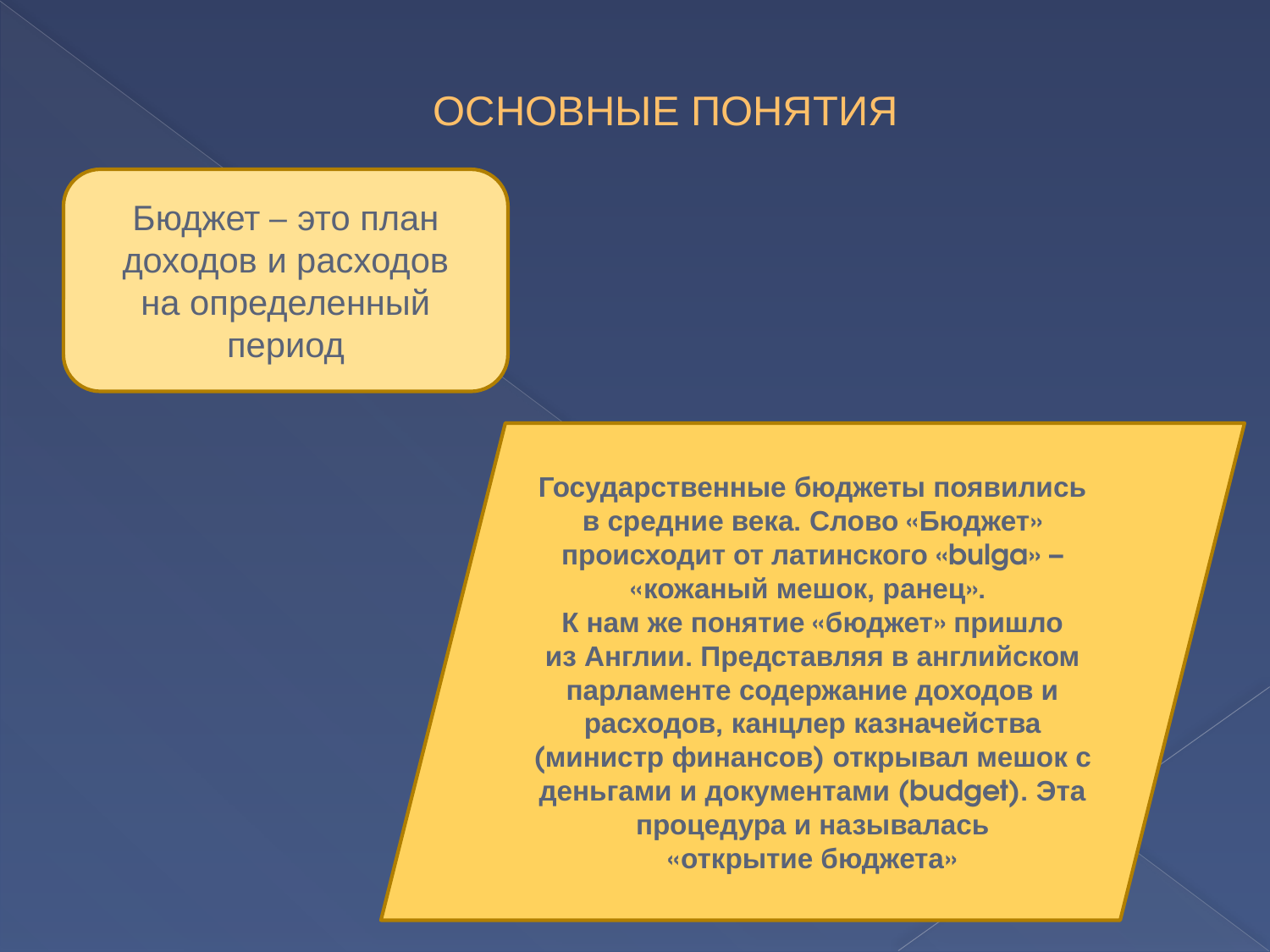

# ОСНОВНЫЕ ПОНЯТИЯ
Бюджет – это план доходов и расходов
на определенный период

Государственные бюджеты появились
в средние века. Слово «Бюджет» происходит от латинского «bulga» – «кожаный мешок, ранец».
К нам же понятие «бюджет» пришло
из Англии. Представляя в английском
парламенте содержание доходов и расходов, канцлер казначейства (министр финансов) открывал мешок с деньгами и документами (budget). Эта процедура и называлась
«открытие бюджета»